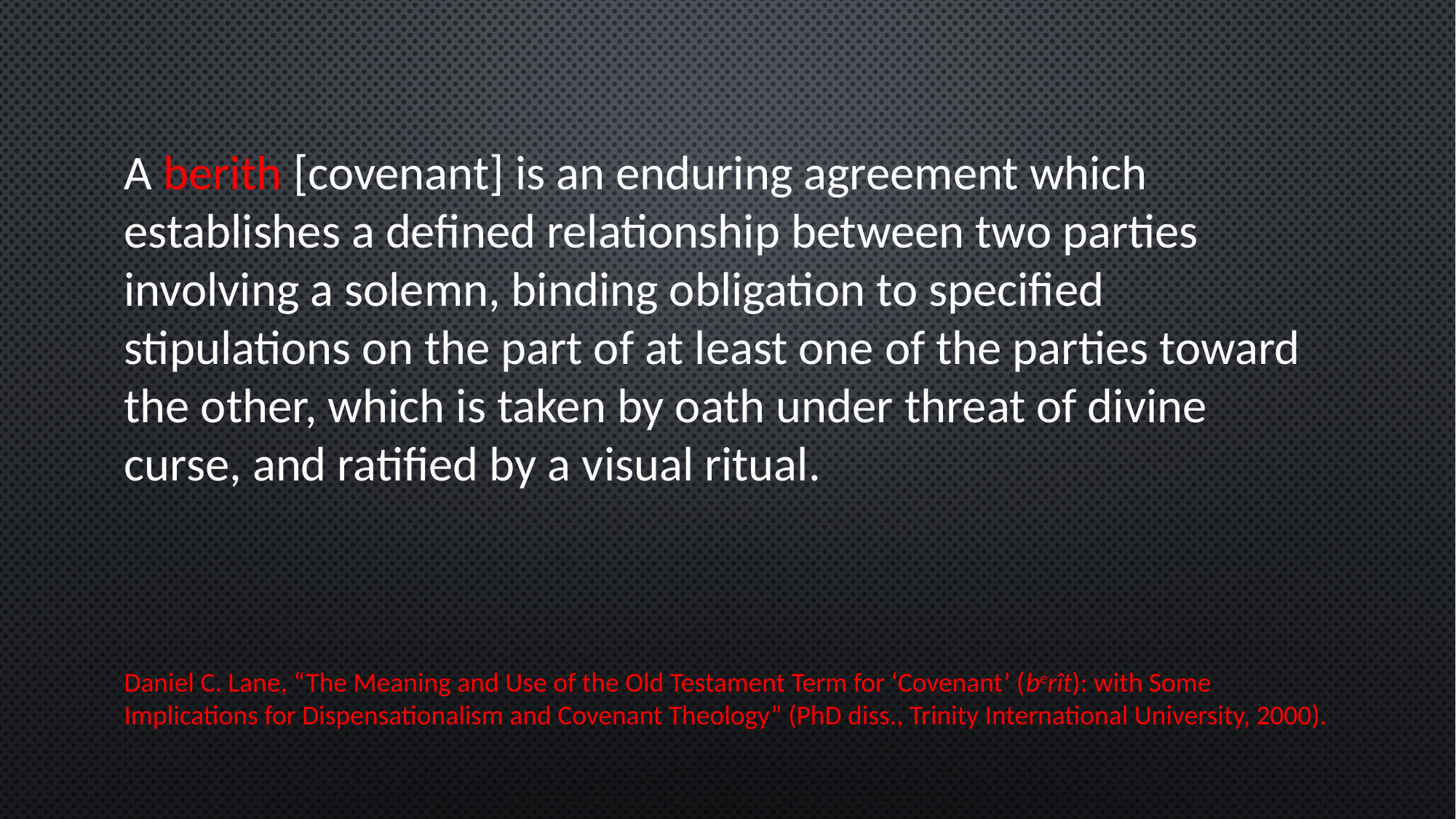

A berith [covenant] is an enduring agreement which establishes a defined relationship between two parties involving a solemn, binding obligation to specified stipulations on the part of at least one of the parties toward the other, which is taken by oath under threat of divine curse, and ratified by a visual ritual.

Daniel C. Lane, “The Meaning and Use of the Old Testament Term for ‘Covenant’ (berît): with Some Implications for Dispensationalism and Covenant Theology” (PhD diss., Trinity International University, 2000).